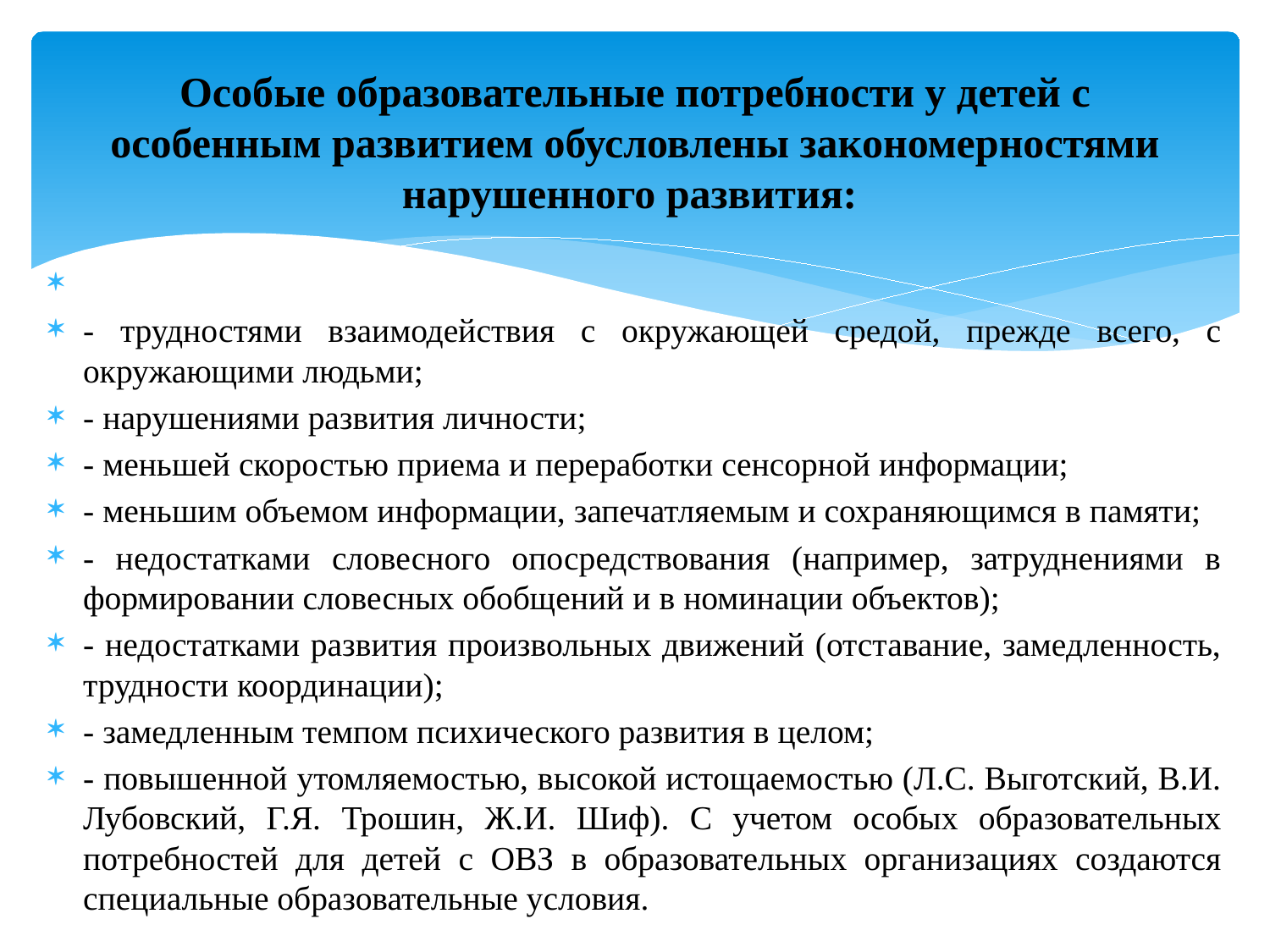

# Особые образовательные потребности у детей с особенным развитием обусловлены закономерностями нарушенного развития:

- трудностями взаимодействия с окружающей средой, прежде всего, с окружающими людьми;
- нарушениями развития личности;
- меньшей скоростью приема и переработки сенсорной информации;
- меньшим объемом информации, запечатляемым и сохраняющимся в памяти;
- недостатками словесного опосредствования (например, затруднениями в формировании словесных обобщений и в номинации объектов);
- недостатками развития произвольных движений (отставание, замедленность, трудности координации);
- замедленным темпом психического развития в целом;
- повышенной утомляемостью, высокой истощаемостью (Л.С. Выготский, В.И. Лубовский, Г.Я. Трошин, Ж.И. Шиф). С учетом особых образовательных потребностей для детей с ОВЗ в образовательных организациях создаются специальные образовательные условия.